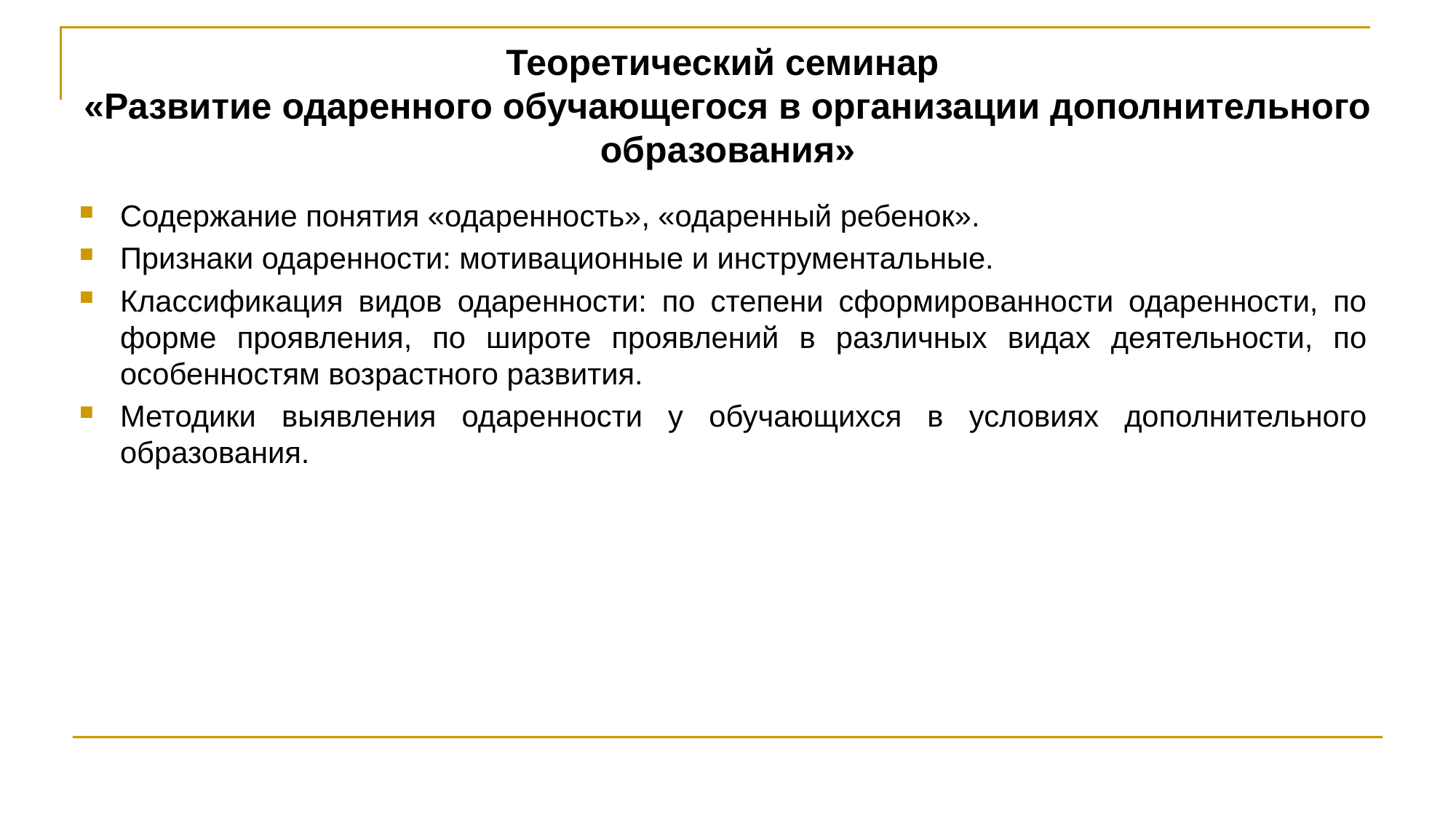

# Теоретический семинар «Развитие одаренного обучающегося в организации дополнительного образования»
Содержание понятия «одаренность», «одаренный ребенок».
Признаки одаренности: мотивационные и инструментальные.
Классификация видов одаренности: по степени сформированности одаренности, по форме проявления, по широте проявлений в различных видах деятельности, по особенностям возрастного развития.
Методики выявления одаренности у обучающихся в условиях дополнительного образования.